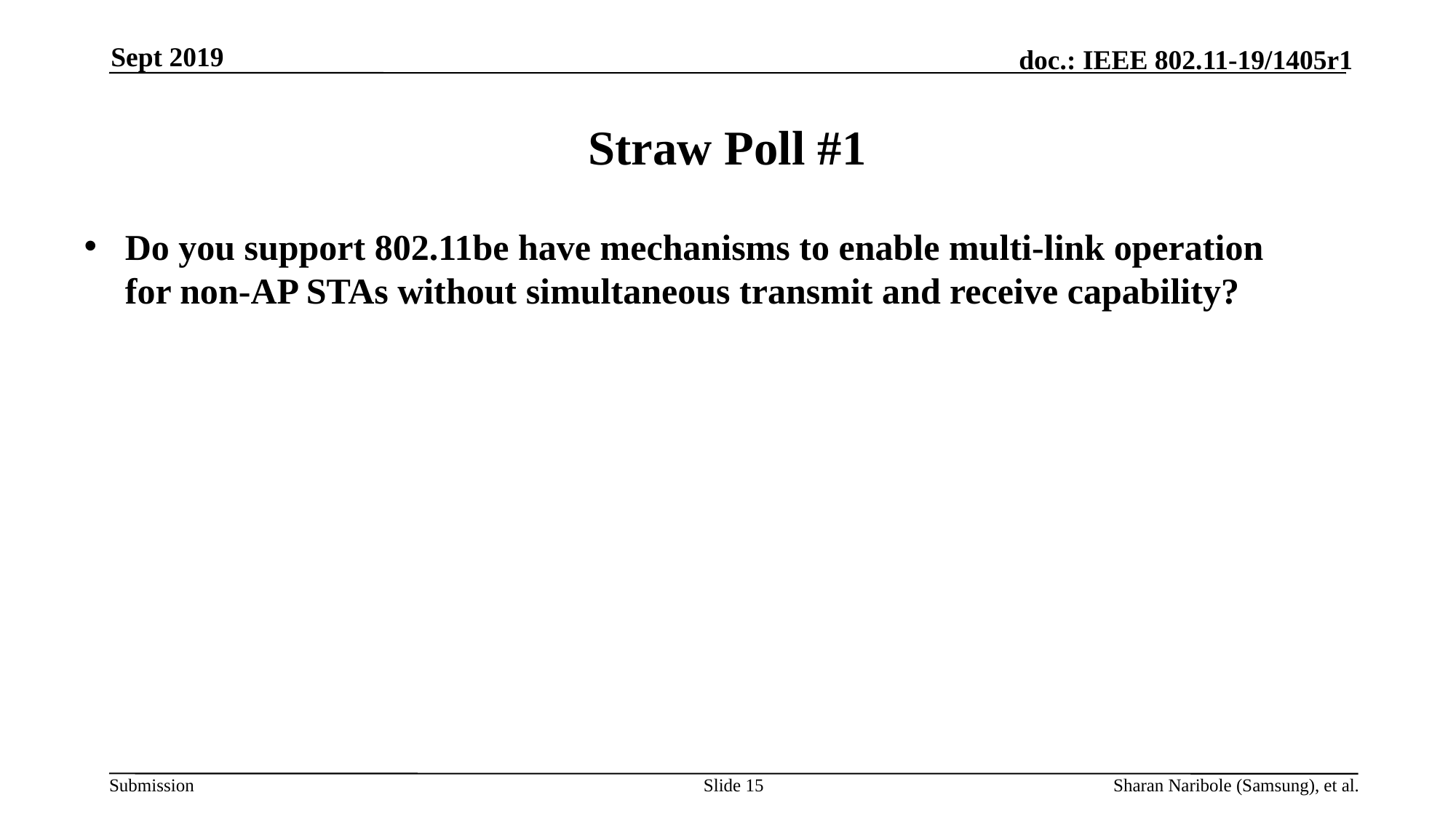

Sept 2019
# Straw Poll #1
Do you support 802.11be have mechanisms to enable multi-link operation for non-AP STAs without simultaneous transmit and receive capability?

Slide 15
Sharan Naribole (Samsung), et al.